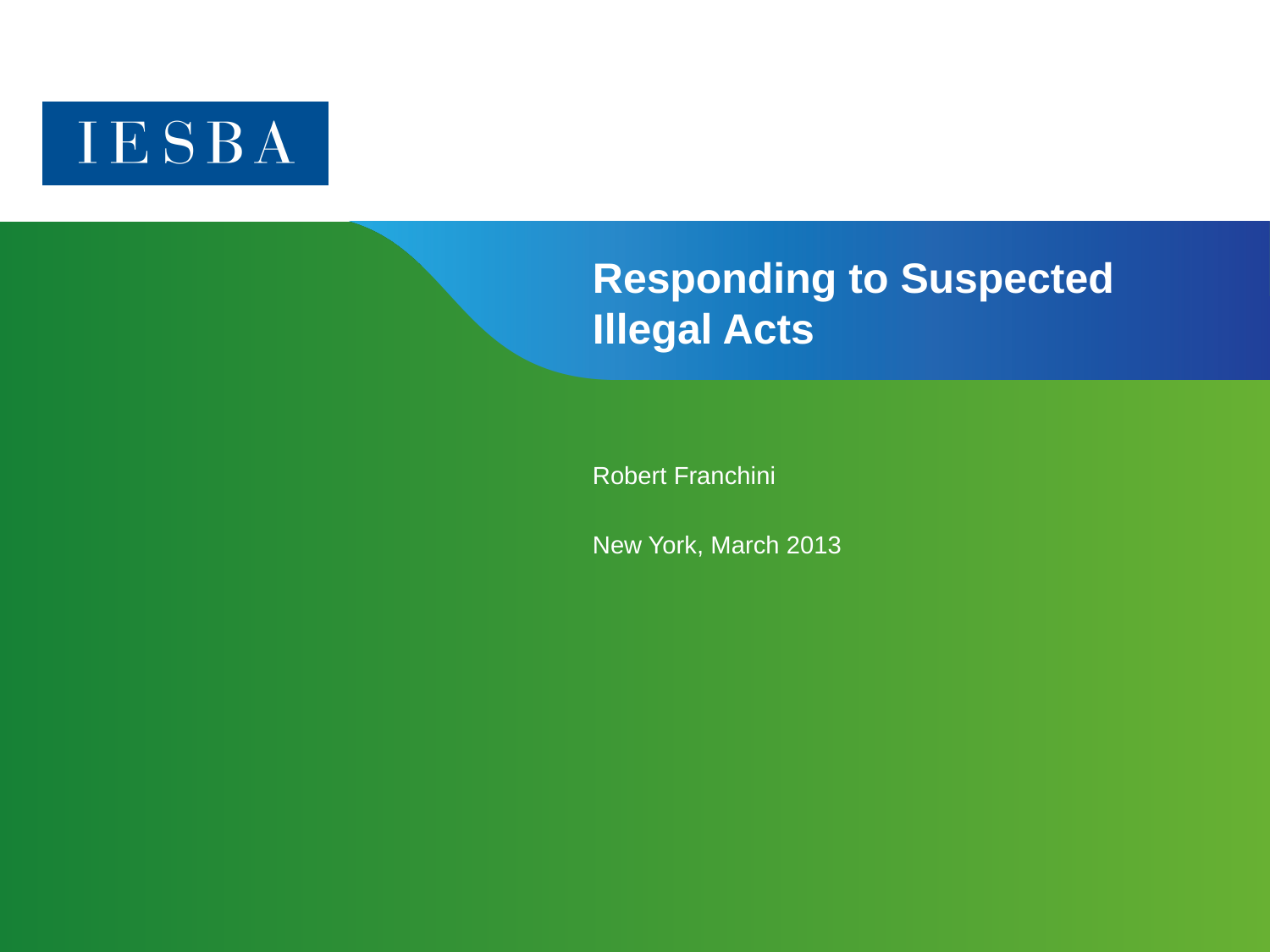

# Responding to Suspected Illegal Acts
Robert Franchini

New York, March 2013